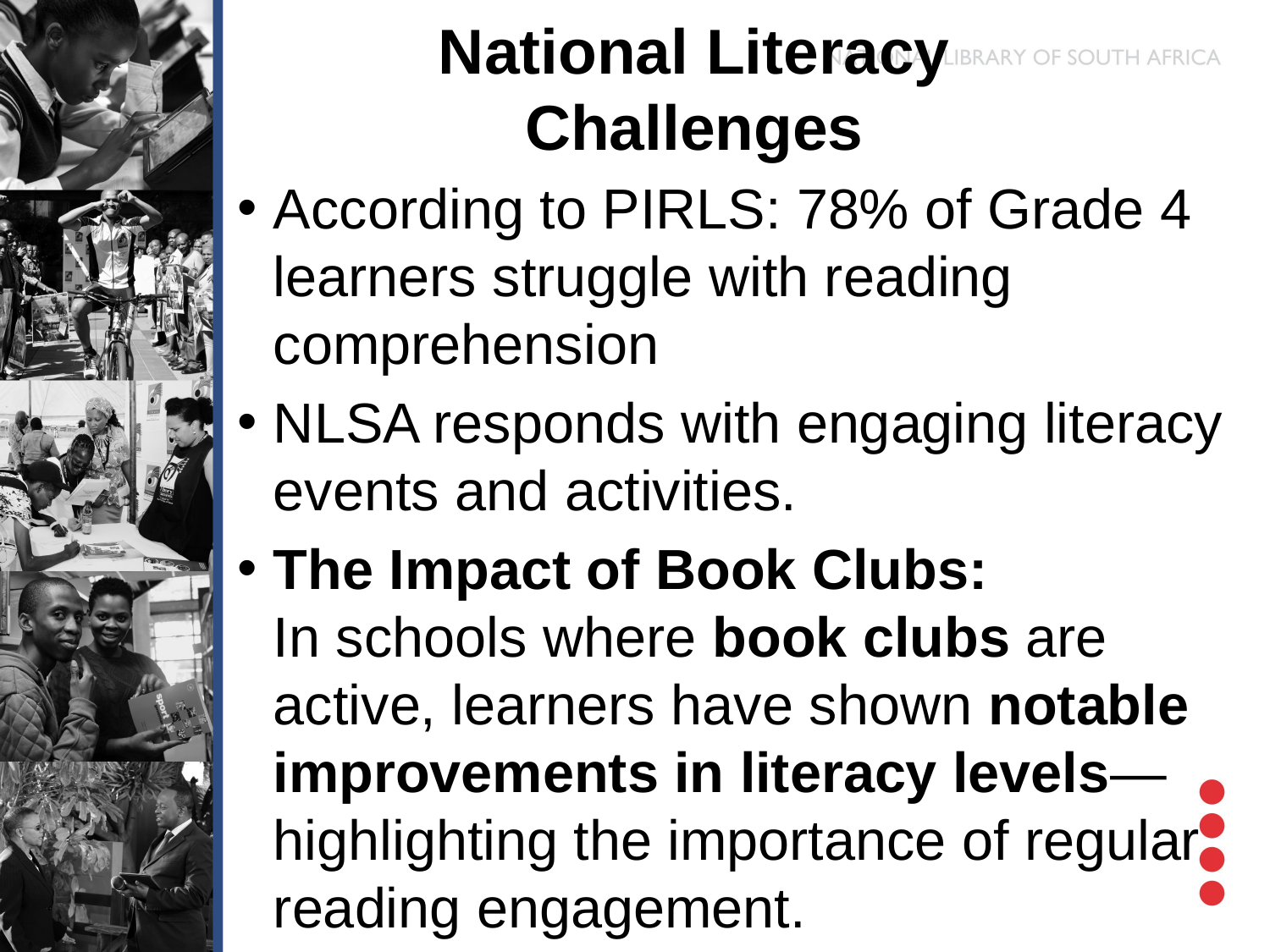

# National Literacy Challenges
According to PIRLS: 78% of Grade 4 learners struggle with reading comprehension
NLSA responds with engaging literacy events and activities.
The Impact of Book Clubs:
In schools where book clubs are active, learners have shown notable improvements in literacy levels—highlighting the importance of regular reading engagement.